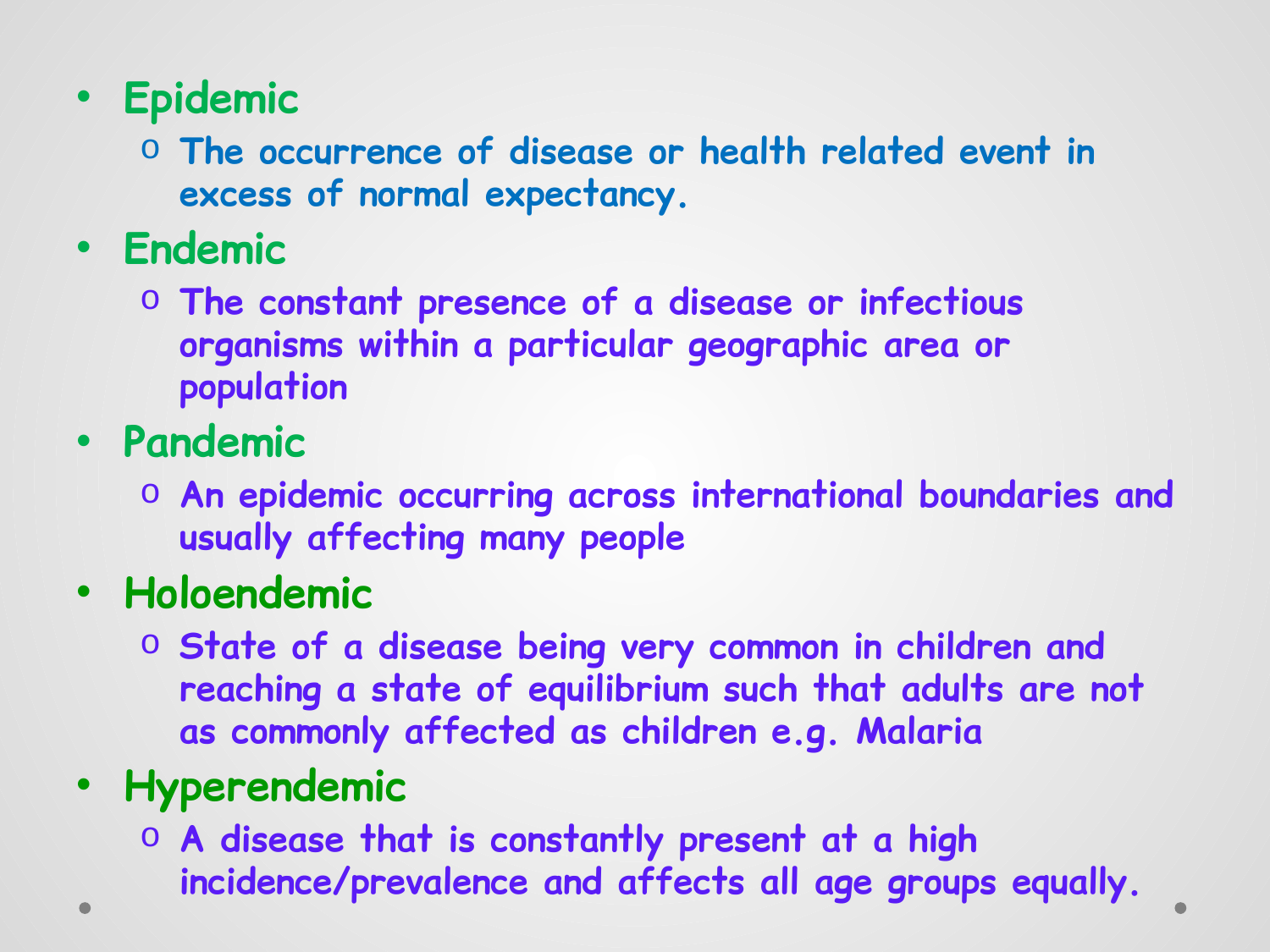

Epidemic
The occurrence of disease or health related event in excess of normal expectancy.
Endemic
The constant presence of a disease or infectious organisms within a particular geographic area or population
Pandemic
An epidemic occurring across international boundaries and usually affecting many people
Holoendemic
State of a disease being very common in children and reaching a state of equilibrium such that adults are not as commonly affected as children e.g. Malaria
Hyperendemic
A disease that is constantly present at a high incidence/prevalence and affects all age groups equally.